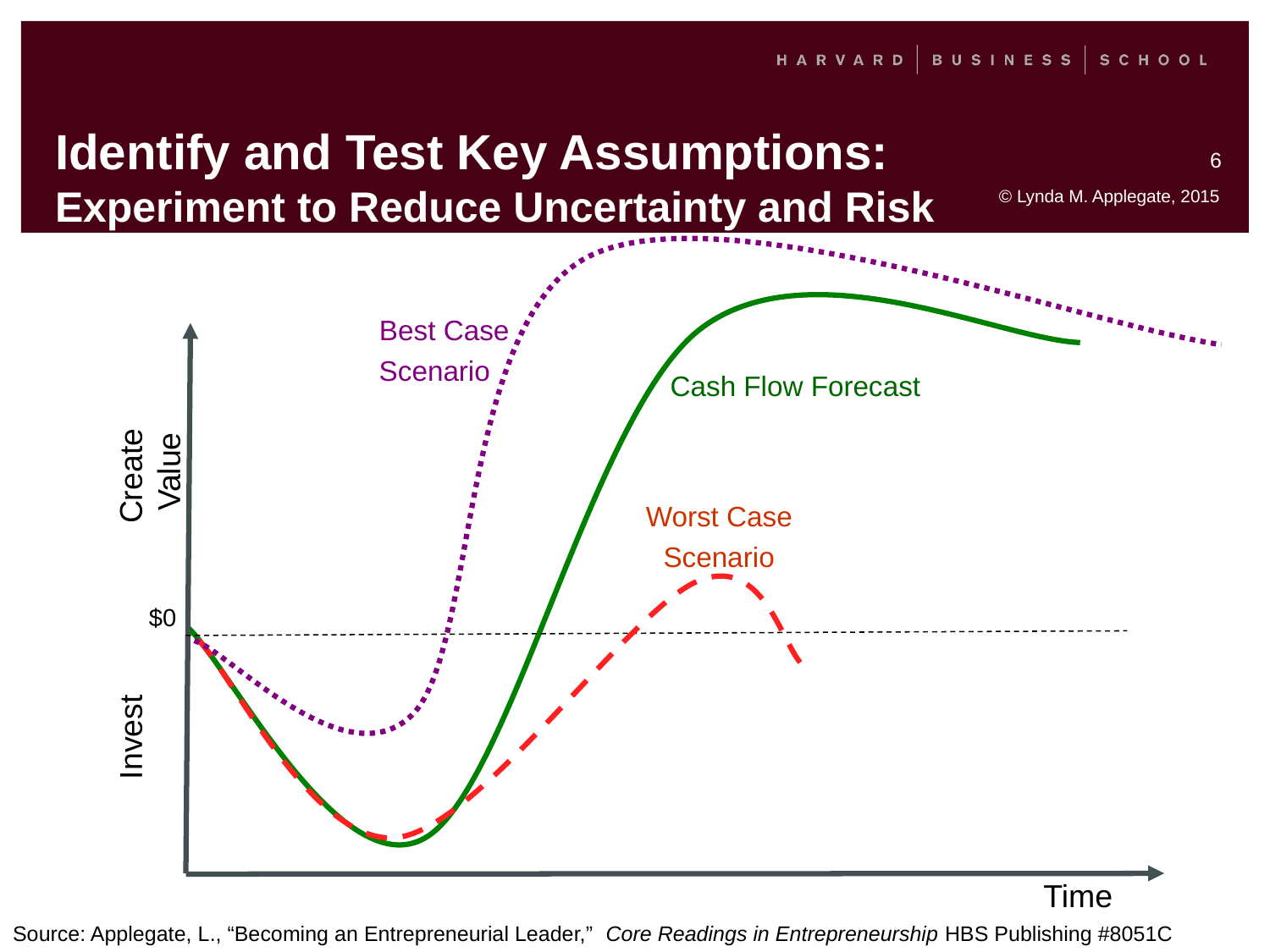

# Identify and Test Key Assumptions: Experiment to Reduce Uncertainty and Risk
6

Best Case Scenario

Cash Flow Forecast
Create
Value
Worst Case Scenario

$0

Invest
Time

Source: Applegate, L., “Becoming an Entrepreneurial Leader,”  Core Readings in Entrepreneurship HBS Publishing #8051C